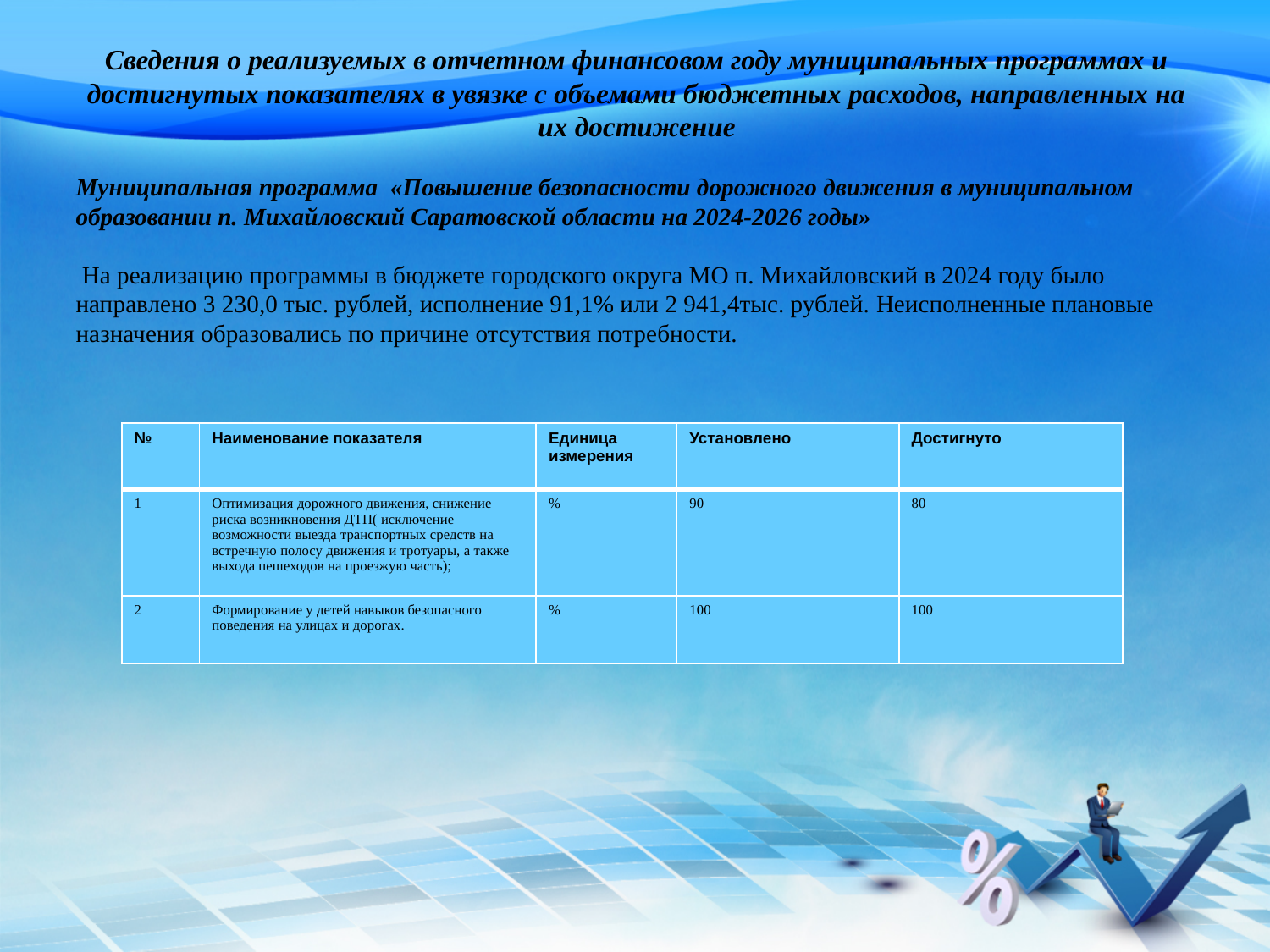

| Сведения о реализуемых в отчетном финансовом году муниципальных программах и достигнутых показателях в увязке с объемами бюджетных расходов, направленных на их достижение Муниципальная программа «Повышение безопасности дорожного движения в муниципальном образовании п. Михайловский Саратовской области на 2024-2026 годы» На реализацию программы в бюджете городского округа МО п. Михайловский в 2024 году было направлено 3 230,0 тыс. рублей, исполнение 91,1% или 2 941,4тыс. рублей. Неисполненные плановые назначения образовались по причине отсутствия потребности. |
| --- |
| № | Наименование показателя | Единица измерения | Установлено | Достигнуто |
| --- | --- | --- | --- | --- |
| 1 | Оптимизация дорожного движения, снижение риска возникновения ДТП( исключение возможности выезда транспортных средств на встречную полосу движения и тротуары, а также выхода пешеходов на проезжую часть); | % | 90 | 80 |
| 2 | Формирование у детей навыков безопасного поведения на улицах и дорогах. | % | 100 | 100 |